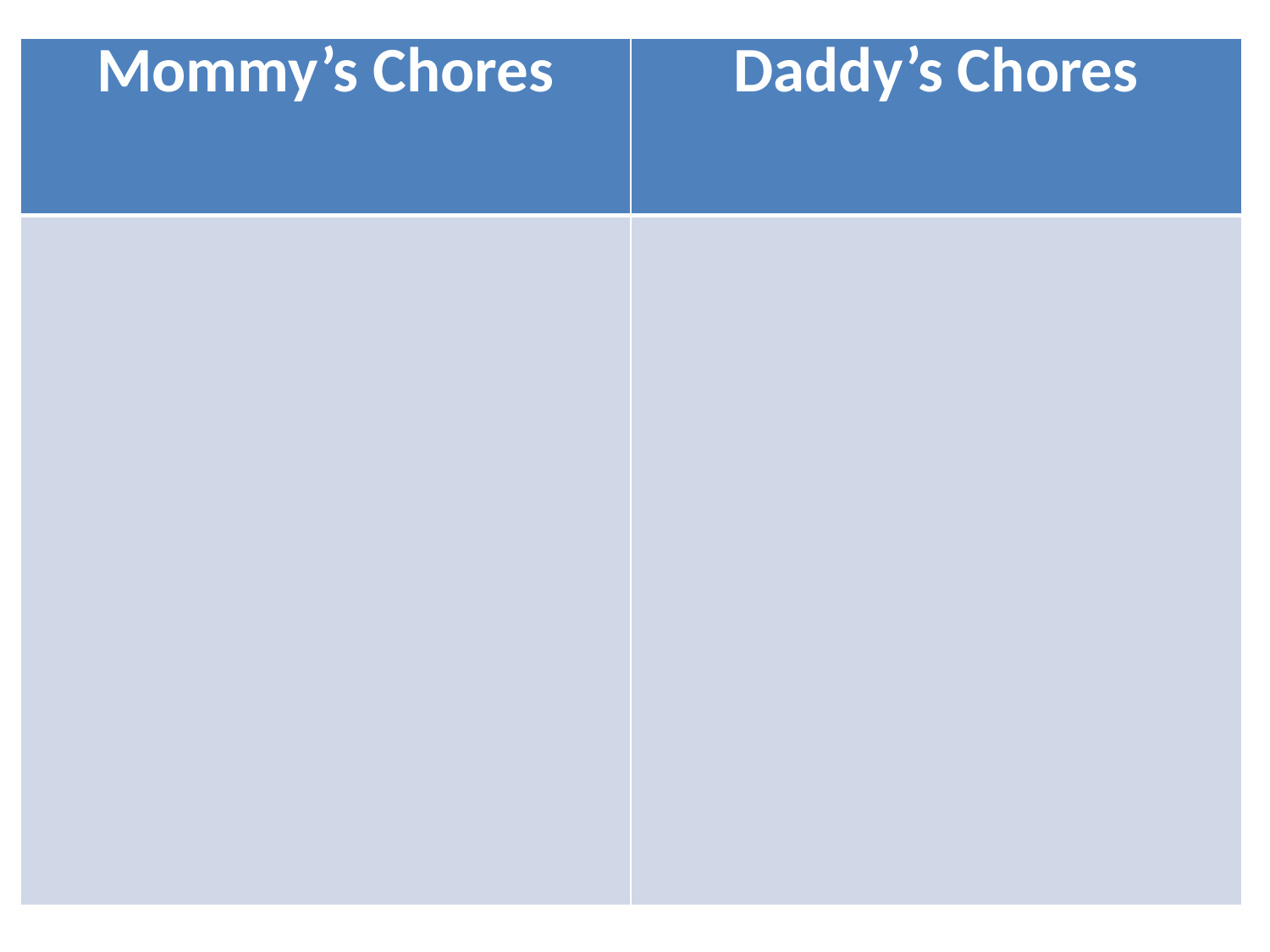

| Mommy’s Chores | Daddy’s Chores |
| --- | --- |
|  |  |
#